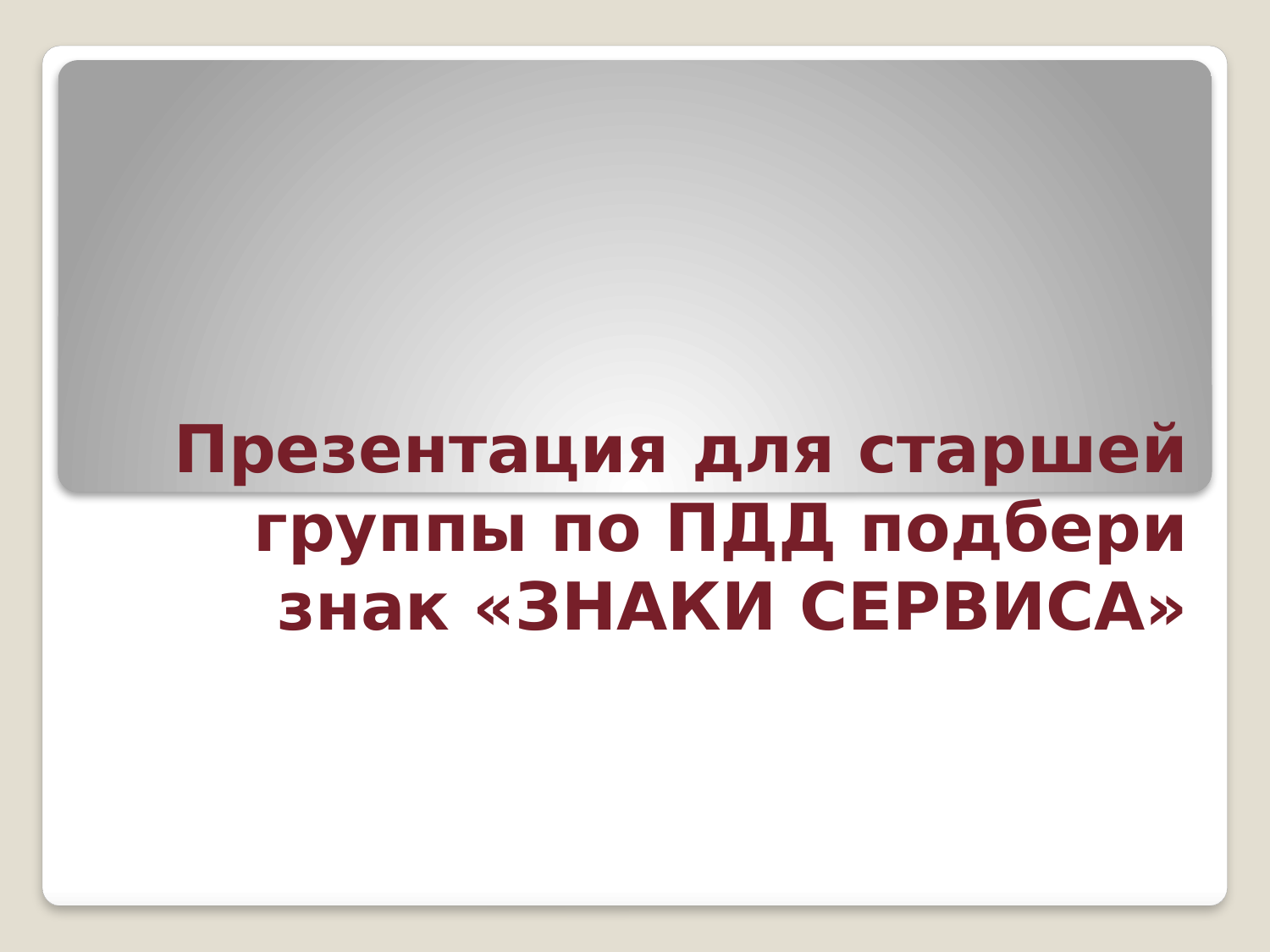

# Презентация для старшей группы по ПДД подбери знак «ЗНАКИ СЕРВИСА»